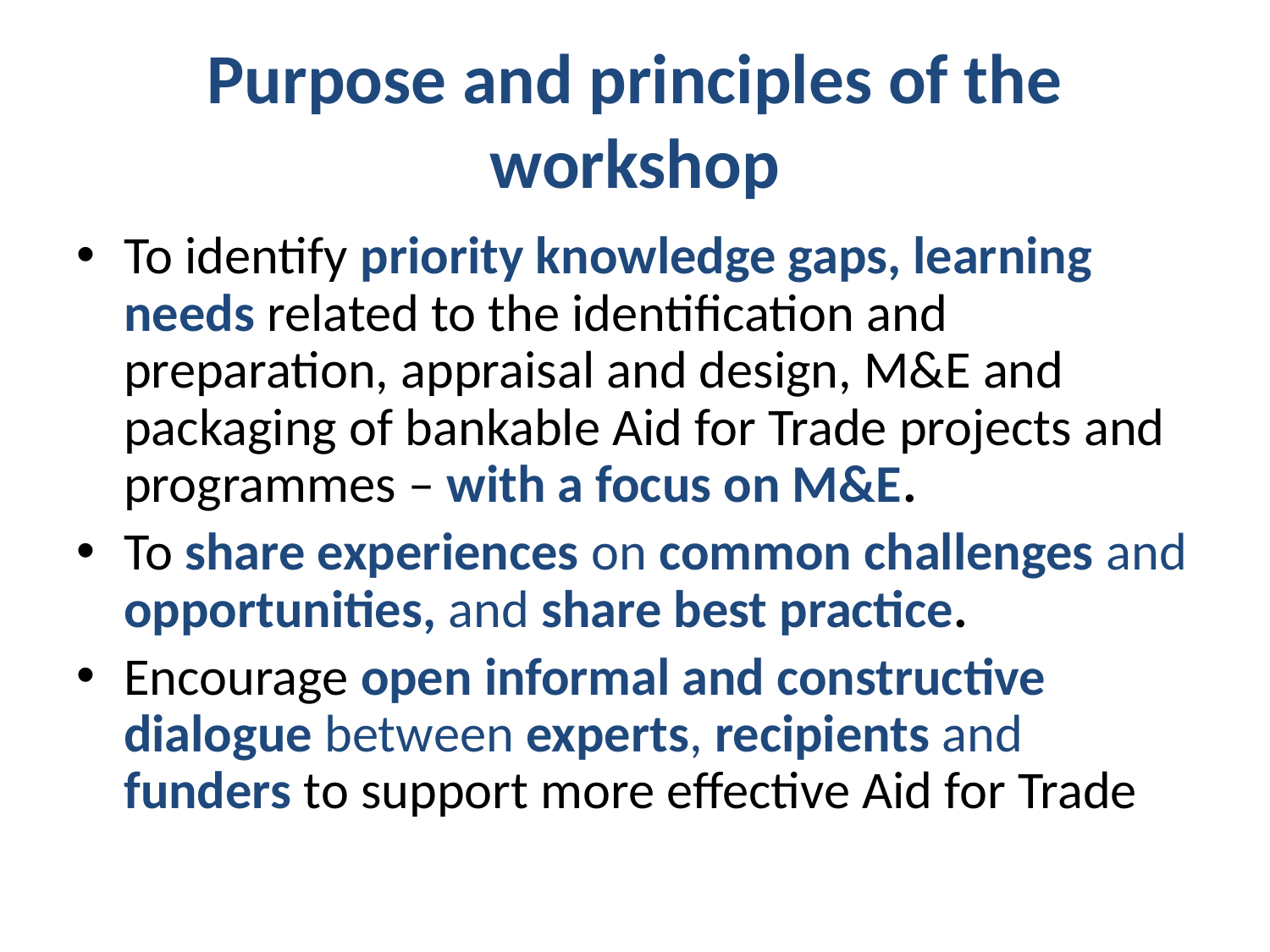

# Purpose and principles of the workshop
To identify priority knowledge gaps, learning needs related to the identification and preparation, appraisal and design, M&E and packaging of bankable Aid for Trade projects and programmes – with a focus on M&E.
To share experiences on common challenges and opportunities, and share best practice.
Encourage open informal and constructive dialogue between experts, recipients and funders to support more effective Aid for Trade